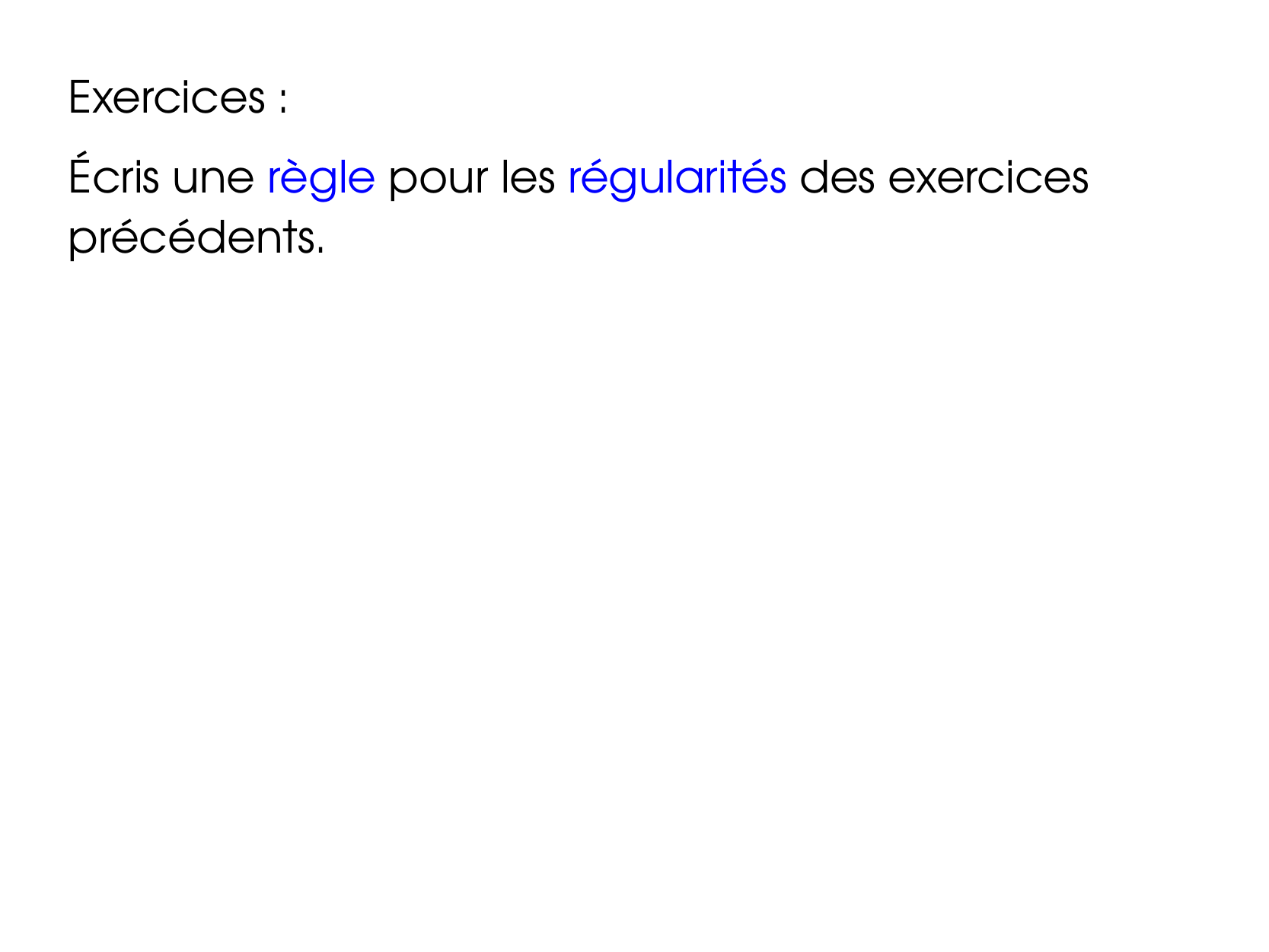

Exercices :
Écris une règle pour les régularités des exercices précédents.